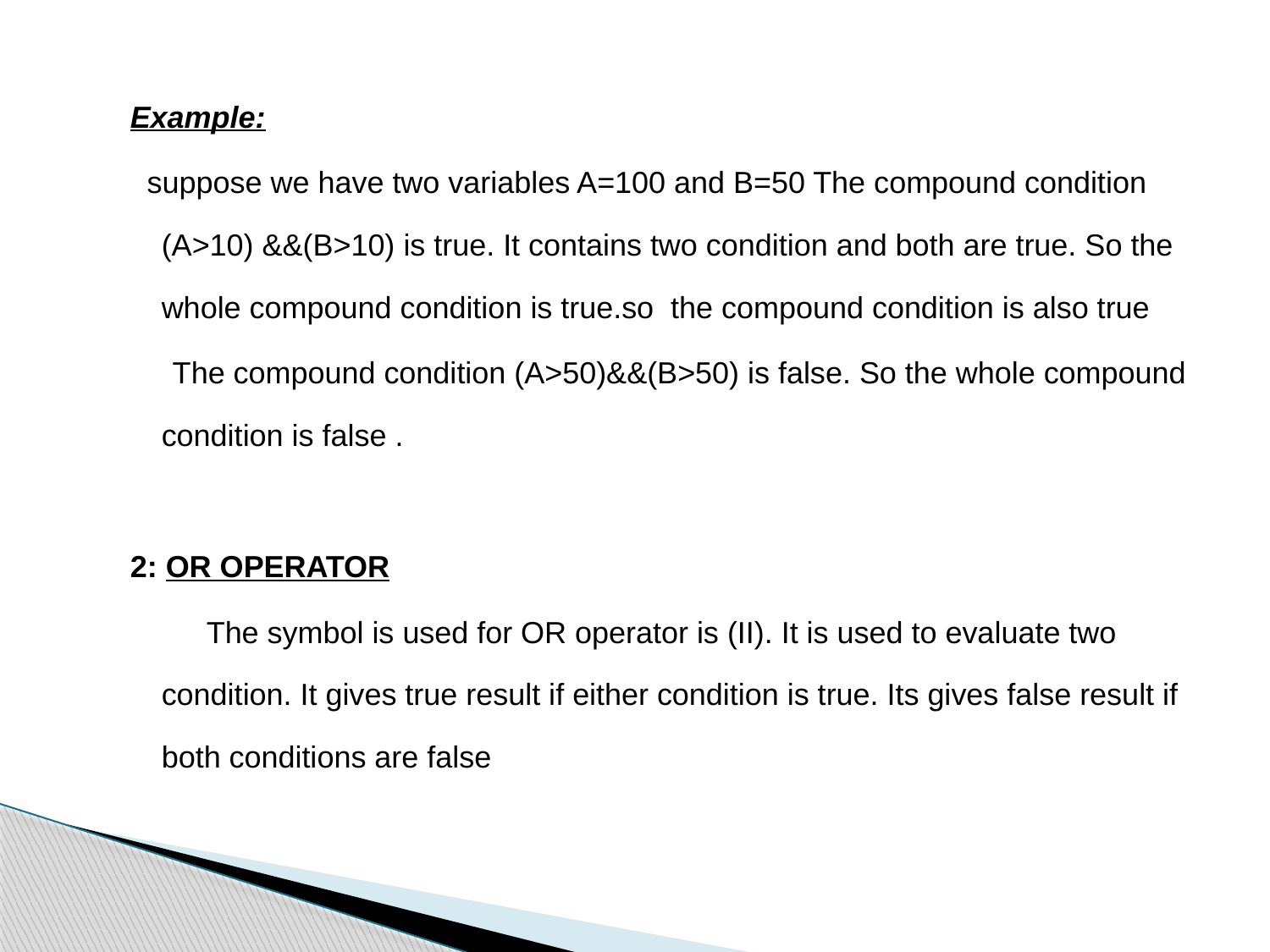

Example:
  suppose we have two variables A=100 and B=50 The compound condition (A>10) &&(B>10) is true. It contains two condition and both are true. So the whole compound condition is true.so  the compound condition is also true
     The compound condition (A>50)&&(B>50) is false. So the whole compound condition is false .

2: OR OPERATOR
         The symbol is used for OR operator is (II). It is used to evaluate two condition. It gives true result if either condition is true. Its gives false result if both conditions are false